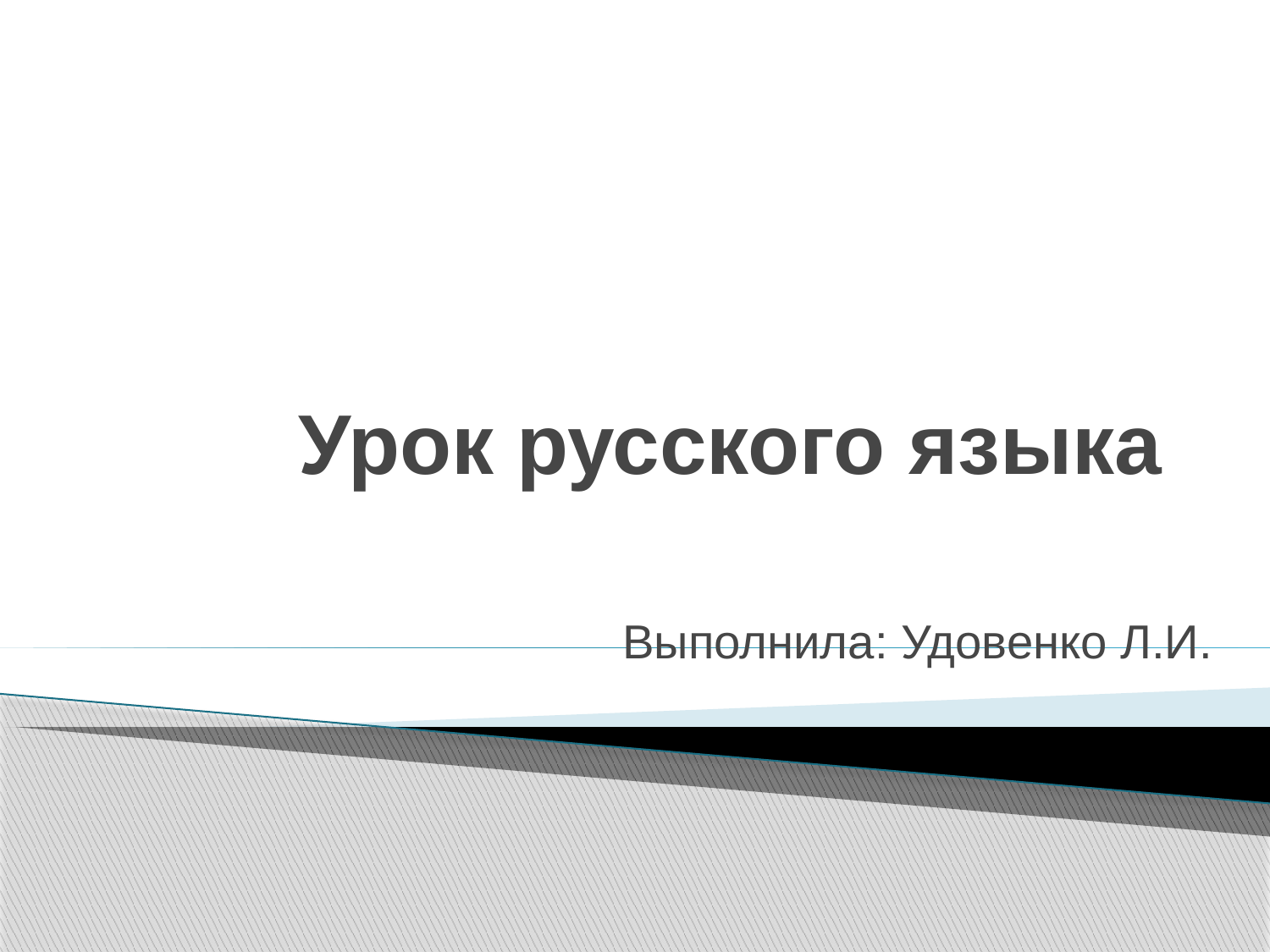

# Урок русского языка
Выполнила: Удовенко Л.И.